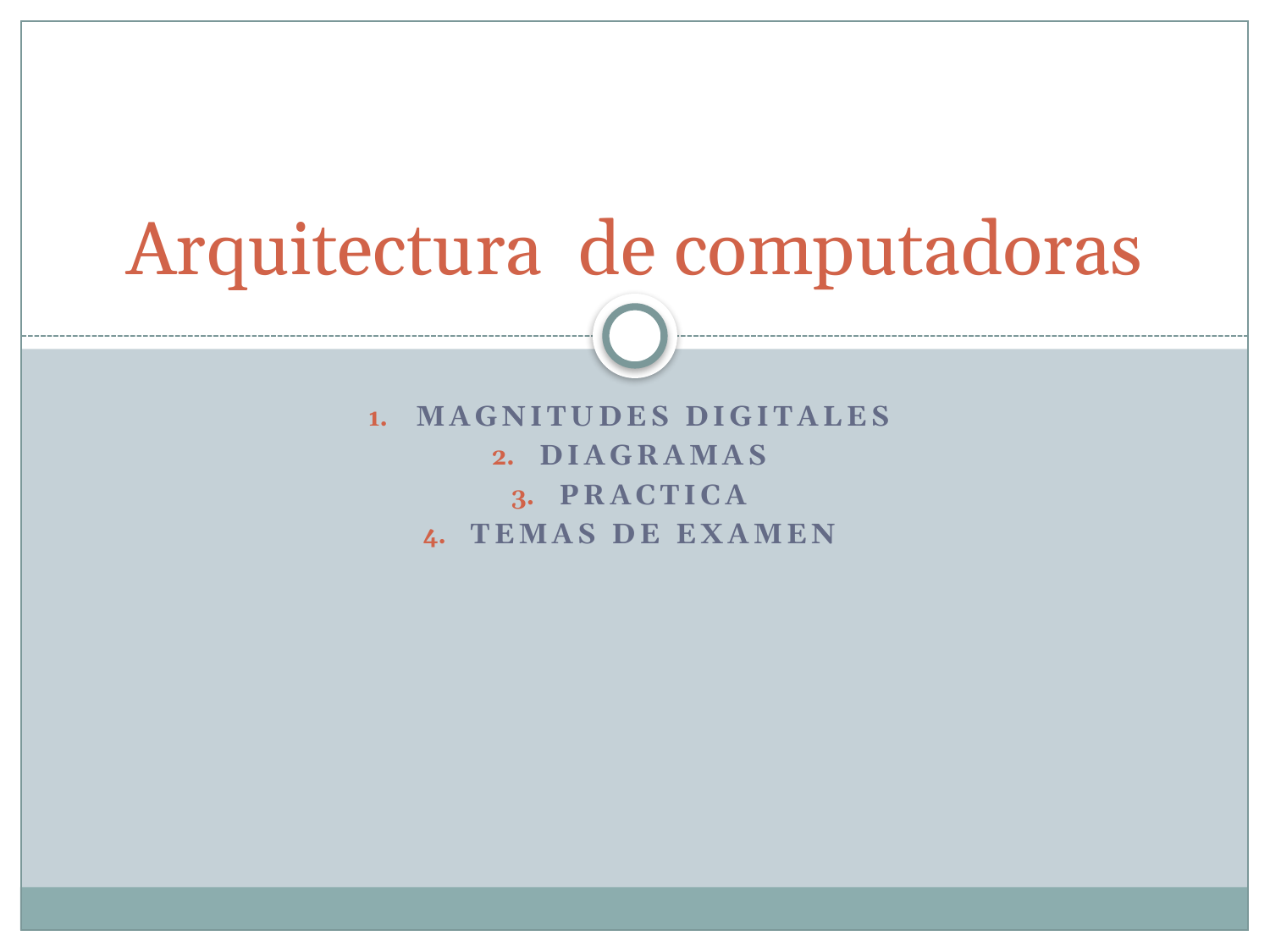

# Arquitectura  de computadoras
Magnitudes digitales
Diagramas
Practica
Temas de examen